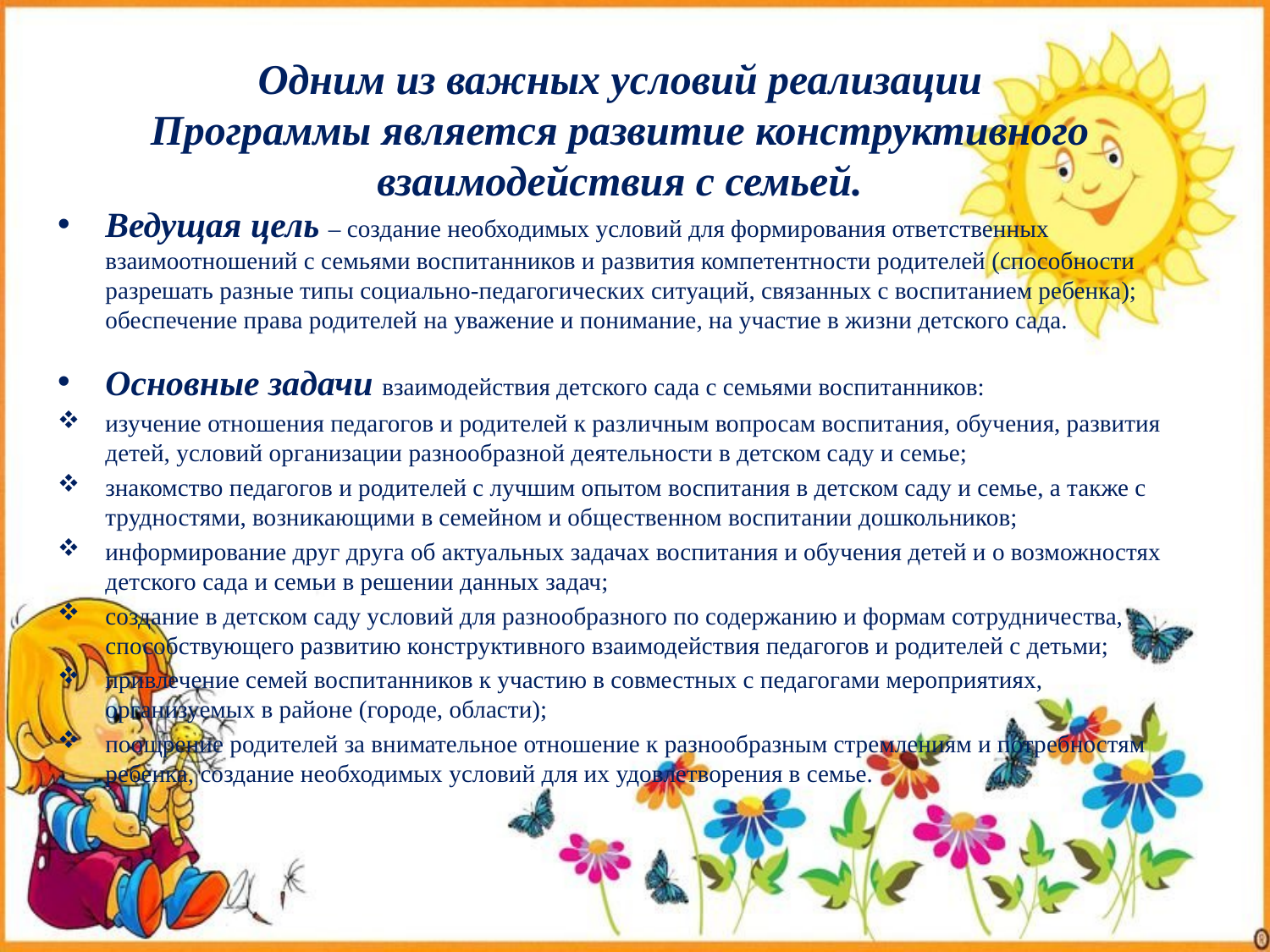

Одним из важных условий реализации Программы является развитие конструктивного взаимодействия с семьей.
Ведущая цель – создание необходимых условий для формирования ответственных взаимоотношений с семьями воспитанников и развития компетентности родителей (способности разрешать разные типы социальнo-педагогических ситуаций, связанных с воспитанием ребенка); обеспечение права родителей на уважение и понимание, на участие в жизни детского сада.

Основные задачи взаимодействия детского сада с семьями воспитанников:
изучение отношения педагогов и родителей к различным вопросам воспитания, обучения, развития детей, условий организации разнообразной деятельности в детском саду и семье;
знакомство педагогов и родителей с лучшим опытом воспитания в детском саду и семье, а также с трудностями, возникающими в семейном и общественном воспитании дошкольников;
информирование друг друга об актуальных задачах воспитания и обучения детей и о возможностях детского сада и семьи в решении данных задач;
создание в детском саду условий для разнообразного по содержанию и формам сотрудничества, способствующего развитию конструктивного взаимодействия педагогов и родителей с детьми;
привлечение семей воспитанников к участию в совместных с педагогами мероприятиях, организуемых в районе (городе, области);
поощрение родителей за внимательное отношение к разнообразным стремлениям и потребностям ребенка, создание необходимых условий для их удовлетворения в семье.